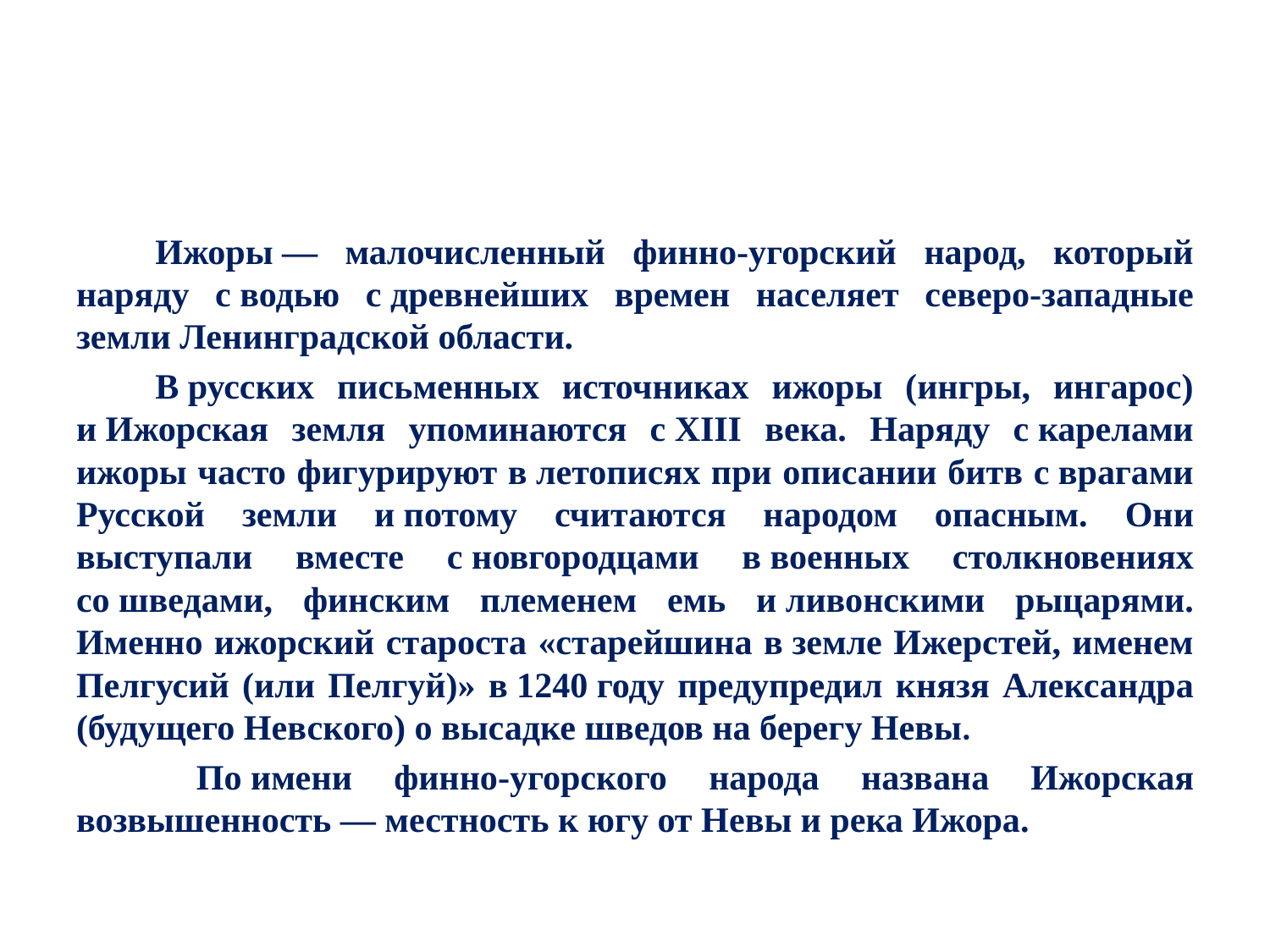

#
Ижоры — малочисленный финно-угорский народ, который наряду с водью с древнейших времен населяет северо-западные земли Ленинградской области.
В русских письменных источниках ижоры (ингры, ингарос) и Ижорская земля упоминаются с XIII века. Наряду с карелами ижоры часто фигурируют в летописях при описании битв с врагами Русской земли и потому считаются народом опасным. Они выступали вместе с новгородцами в военных столкновениях со шведами, финским племенем емь и ливонскими рыцарями. Именно ижорский староста «старейшина в земле Ижерстей, именем Пелгусий (или Пелгуй)» в 1240 году предупредил князя Александра (будущего Невского) о высадке шведов на берегу Невы.
 По имени финно-угорского народа названа Ижорская возвышенность — местность к югу от Невы и река Ижора.